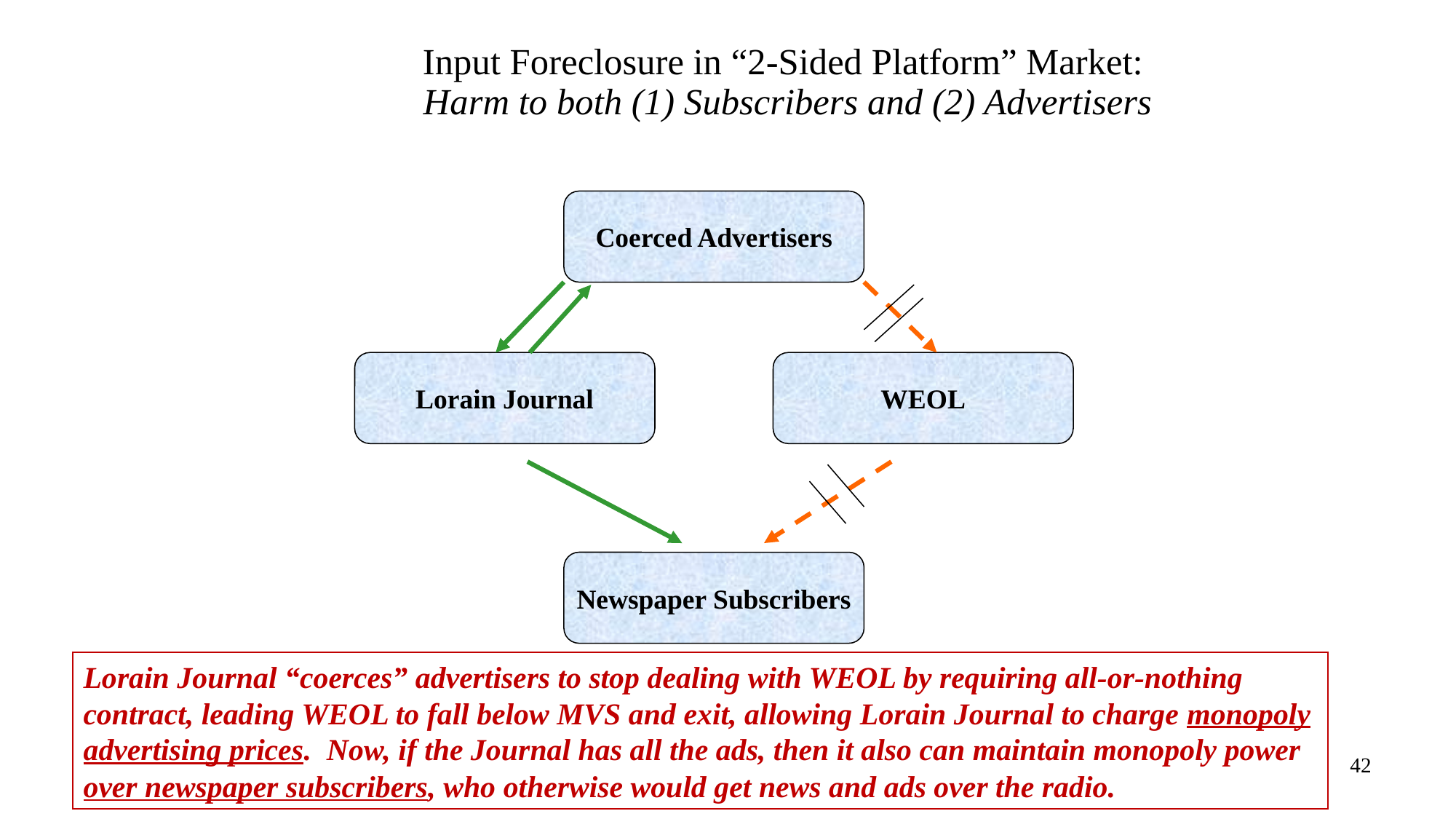

# Input Foreclosure in “2-Sided Platform” Market: Harm to both (1) Subscribers and (2) Advertisers
Coerced Advertisers

Lorain Journal
WEOL

Newspaper Subscribers
Lorain Journal “coerces” advertisers to stop dealing with WEOL by requiring all-or-nothing contract, leading WEOL to fall below MVS and exit, allowing Lorain Journal to charge monopoly advertising prices.  Now, if the Journal has all the ads, then it also can maintain monopoly power over newspaper subscribers, who otherwise would get news and ads over the radio.
42